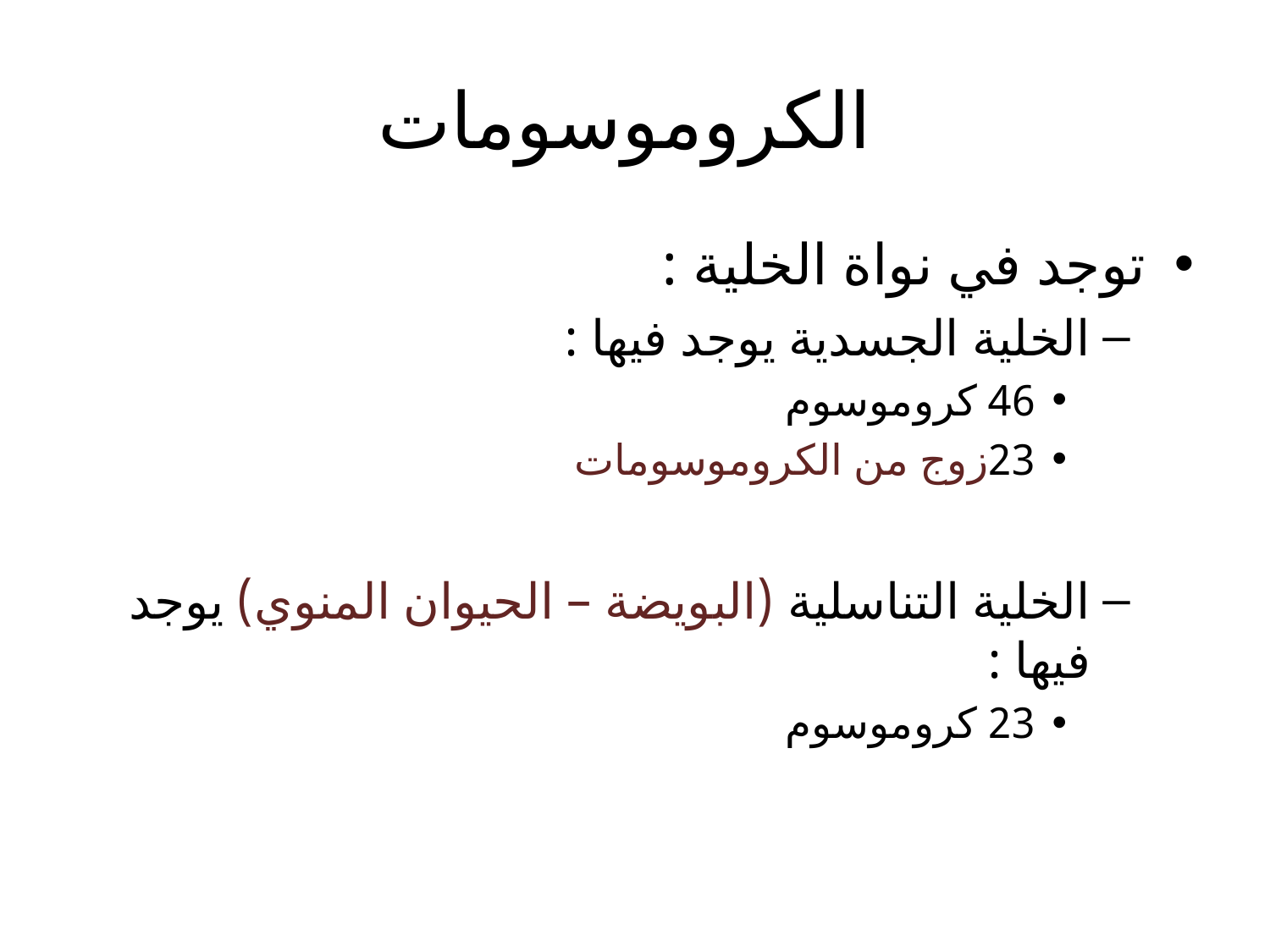

# الكروموسومات
توجد في نواة الخلية :
الخلية الجسدية يوجد فيها :
46 كروموسوم
23زوج من الكروموسومات

الخلية التناسلية (البويضة – الحيوان المنوي) يوجد فيها :
23 كروموسوم